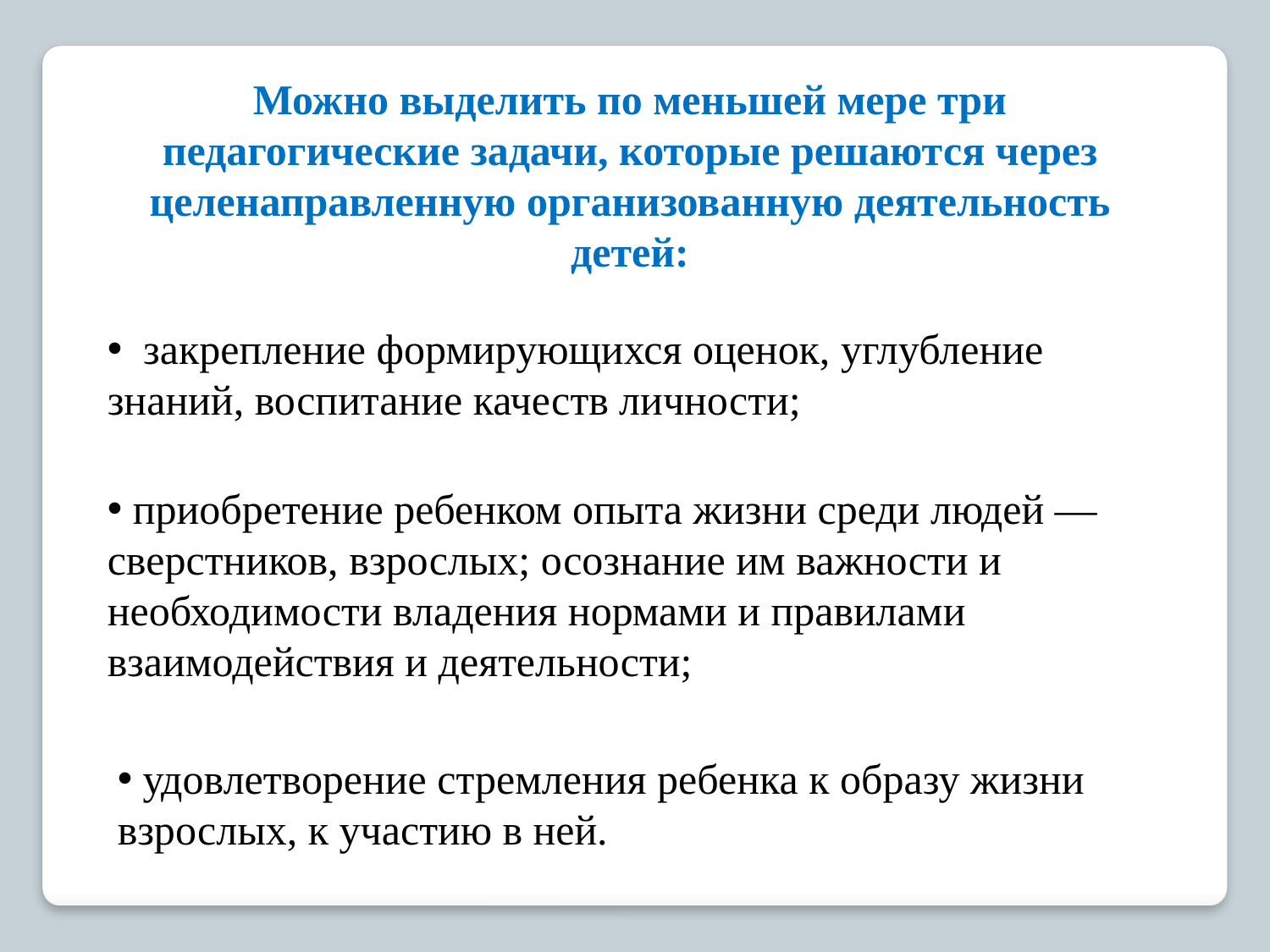

Можно выделить по меньшей мере три педагогические задачи, которые решаются через целенаправленную организованную деятельность детей:
  закрепление формирующихся оценок, углубление знаний, воспитание качеств личности;
 приобретение ребенком опыта жизни среди людей — сверстников, взрослых; осознание им важности и необходимости владения нормами и правилами взаимодействия и деятельности;
 удовлетворение стремления ребенка к образу жизни взрослых, к участию в ней.